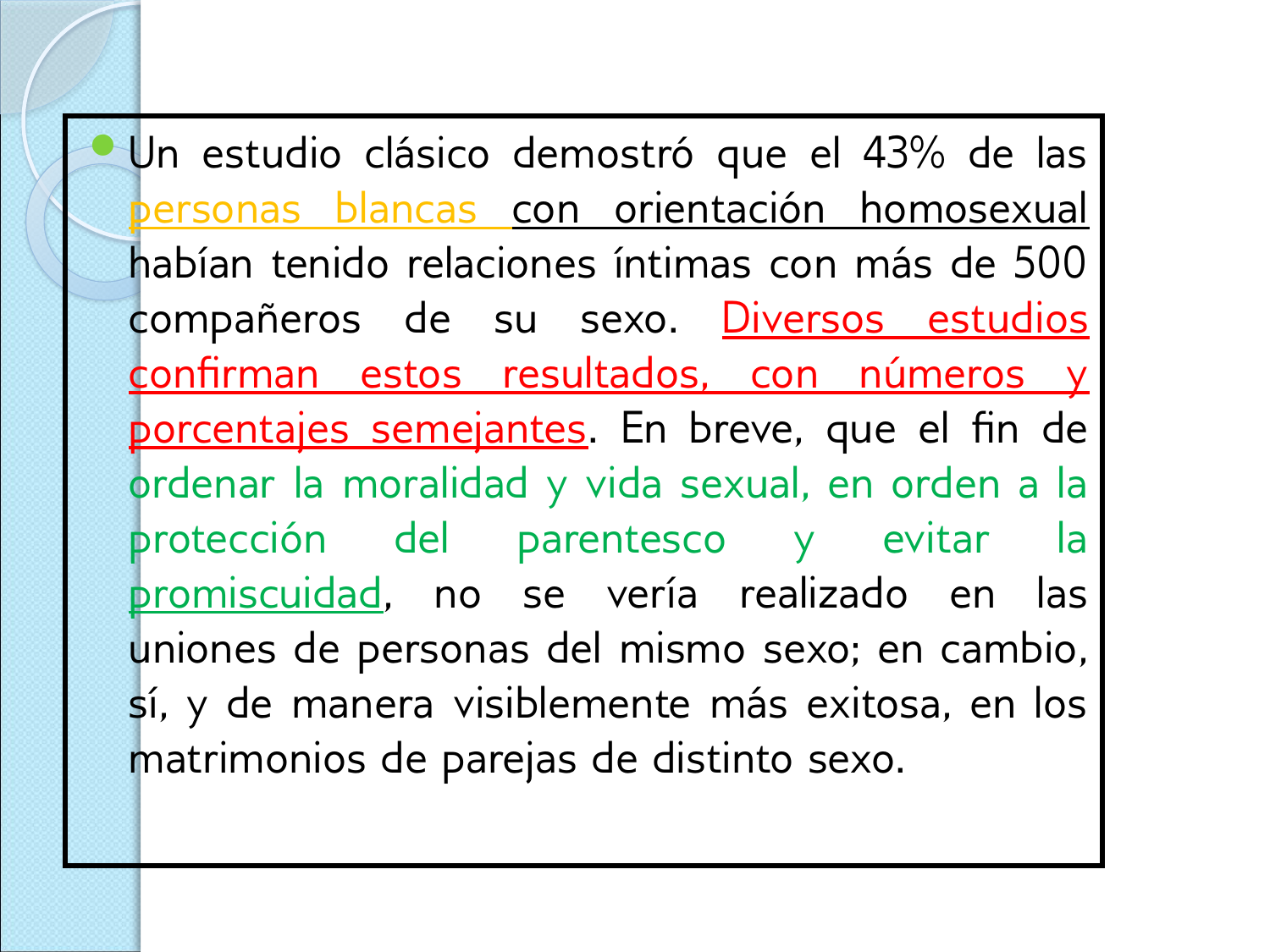

Un estudio clásico demostró que el 43% de las personas blancas con orientación homosexual habían tenido relaciones íntimas con más de 500 compañeros de su sexo. Diversos estudios confirman estos resultados, con números y porcentajes semejantes. En breve, que el fin de ordenar la moralidad y vida sexual, en orden a la protección del parentesco y evitar la promiscuidad, no se vería realizado en las uniones de personas del mismo sexo; en cambio, sí, y de manera visiblemente más exitosa, en los matrimonios de parejas de distinto sexo.